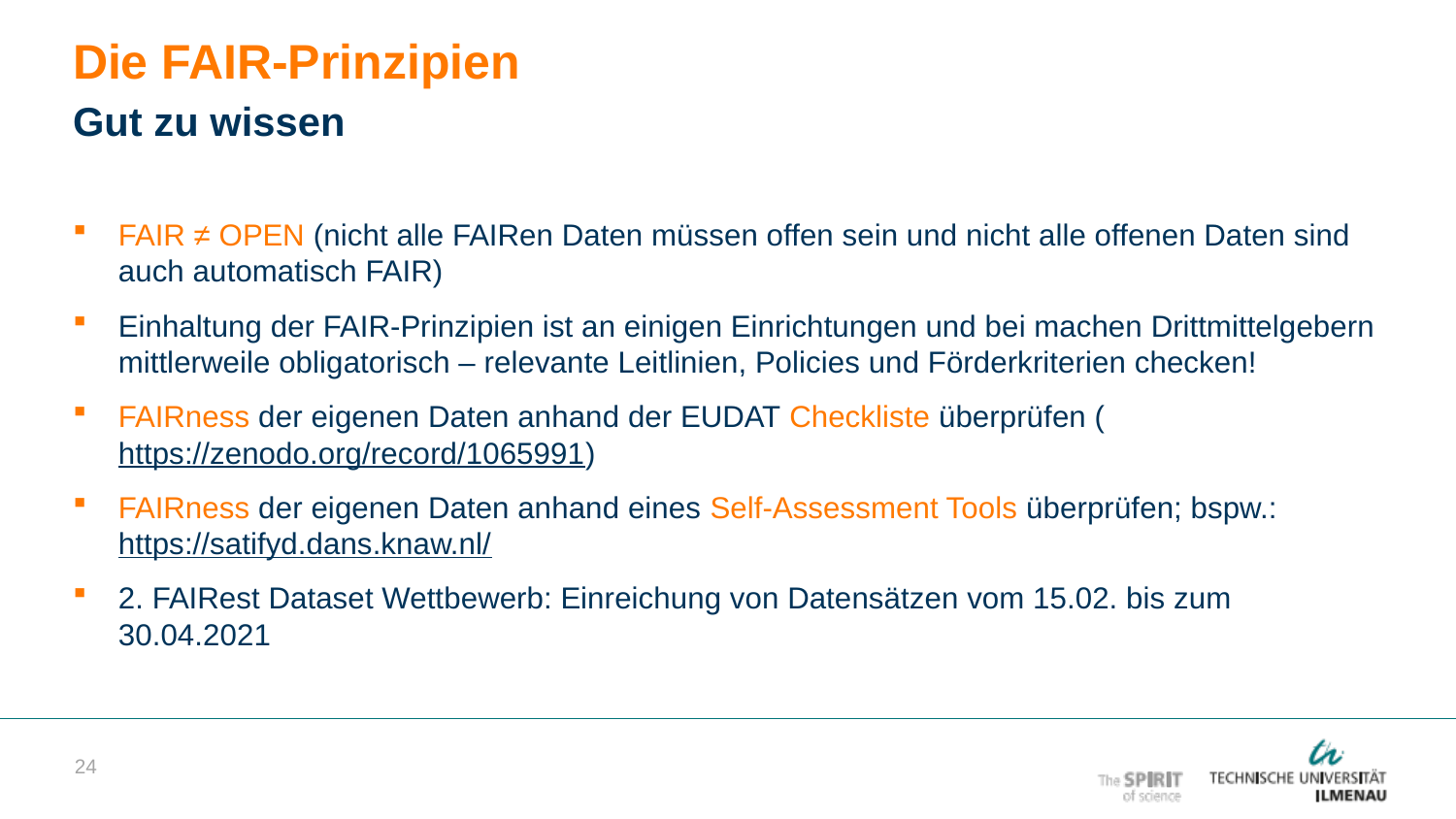

Die FAIR-Prinzipien
Gut zu wissen
FAIR ≠ OPEN (nicht alle FAIRen Daten müssen offen sein und nicht alle offenen Daten sind auch automatisch FAIR)
Einhaltung der FAIR-Prinzipien ist an einigen Einrichtungen und bei machen Drittmittelgebern mittlerweile obligatorisch – relevante Leitlinien, Policies und Förderkriterien checken!
FAIRness der eigenen Daten anhand der EUDAT Checkliste überprüfen (https://zenodo.org/record/1065991)
FAIRness der eigenen Daten anhand eines Self-Assessment Tools überprüfen; bspw.: https://satifyd.dans.knaw.nl/
2. FAIRest Dataset Wettbewerb: Einreichung von Datensätzen vom 15.02. bis zum 30.04.2021

24